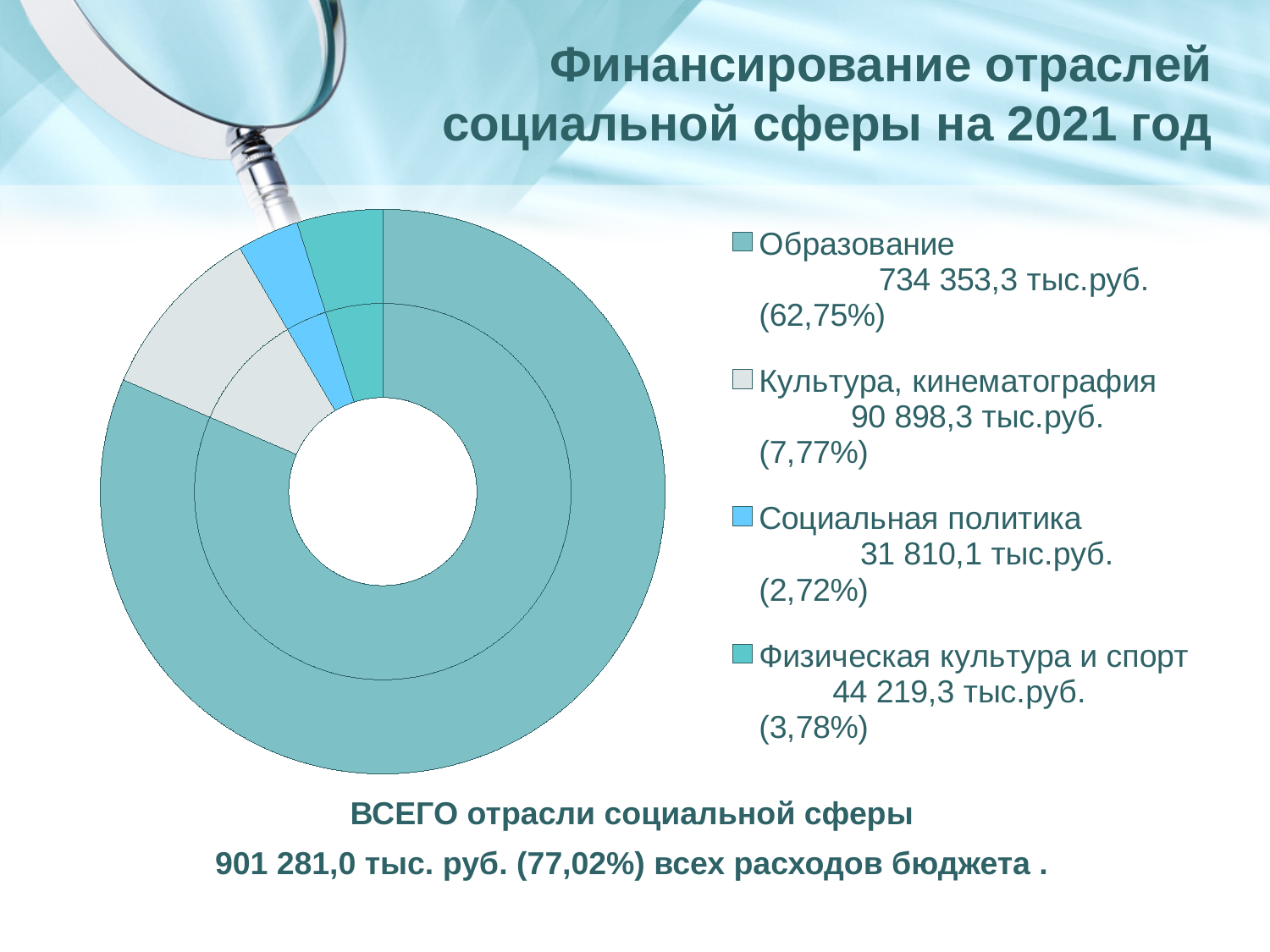

Финансирование отраслей социальной сферы на 2021 год

### Chart

| Category | Столбец1 | Столбец2 |
|---|---|---|
| Образование                                       734 353,3 тыс.руб. (62,75%) | 62.74511261473137 | 734353.3 |
| Культура, кинематография              90 898,3 тыс.руб. (7,77%) | 7.7665941856428455 | 90898.3 |
| Социальная политика                       31 810,1 тыс.руб. (2,72%) | 2.7179401342458274 | 31810.1 |
| Физическая культура и спорт         44 219,3 тыс.руб. (3,78%) | 3.778215415174945 | 44219.3 |
ВСЕГО отрасли социальной сферы
901 281,0 тыс. руб. (77,02%) всех расходов бюджета .